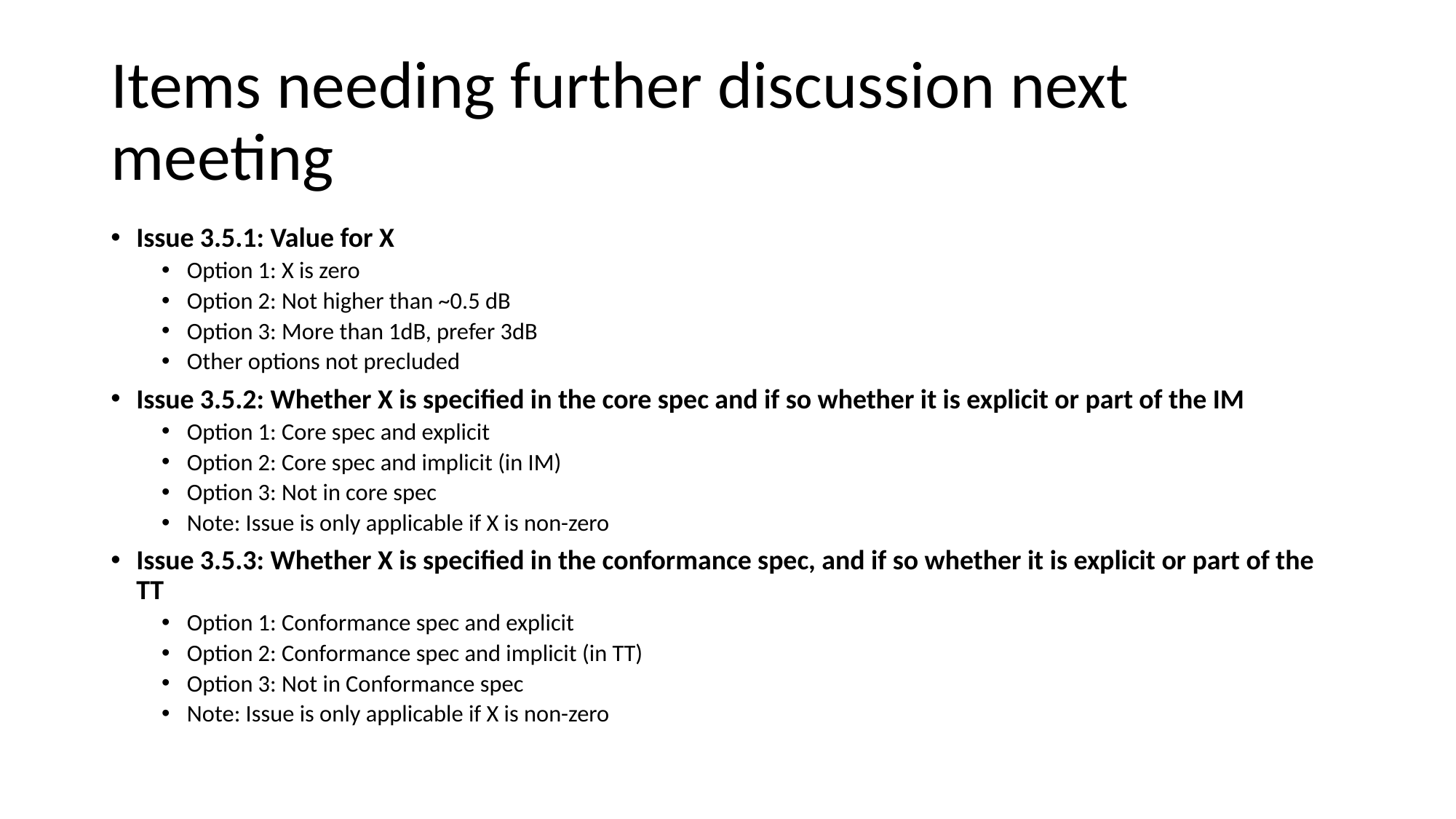

# Items needing further discussion next meeting
Issue 3.5.1: Value for X
Option 1: X is zero
Option 2: Not higher than ~0.5 dB
Option 3: More than 1dB, prefer 3dB
Other options not precluded
Issue 3.5.2: Whether X is specified in the core spec and if so whether it is explicit or part of the IM
Option 1: Core spec and explicit
Option 2: Core spec and implicit (in IM)
Option 3: Not in core spec
Note: Issue is only applicable if X is non-zero
Issue 3.5.3: Whether X is specified in the conformance spec, and if so whether it is explicit or part of the TT
Option 1: Conformance spec and explicit
Option 2: Conformance spec and implicit (in TT)
Option 3: Not in Conformance spec
Note: Issue is only applicable if X is non-zero